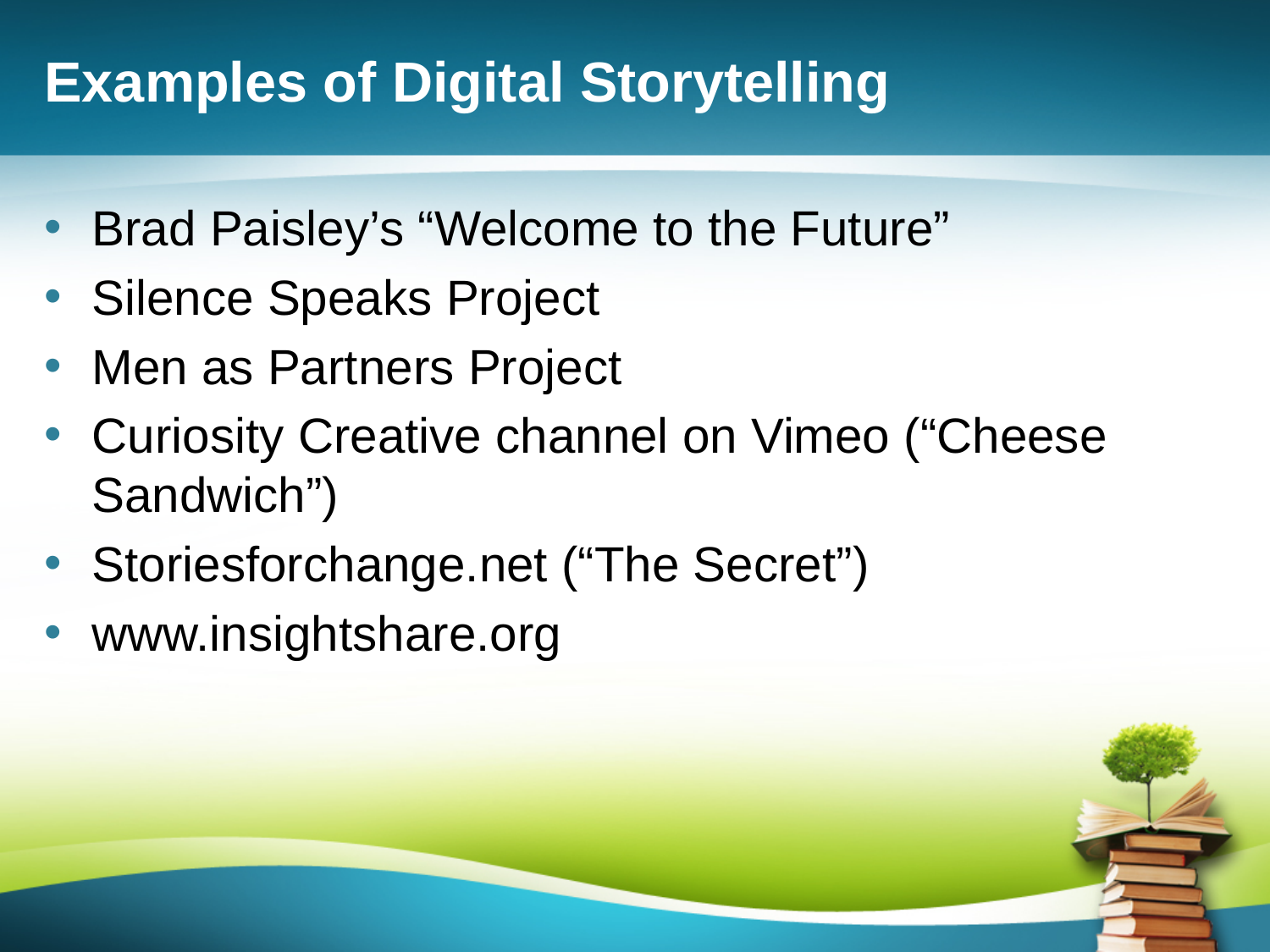

# Examples of Digital Storytelling
Brad Paisley’s “Welcome to the Future”
Silence Speaks Project
Men as Partners Project
Curiosity Creative channel on Vimeo (“Cheese Sandwich”)
Storiesforchange.net (“The Secret”)
www.insightshare.org